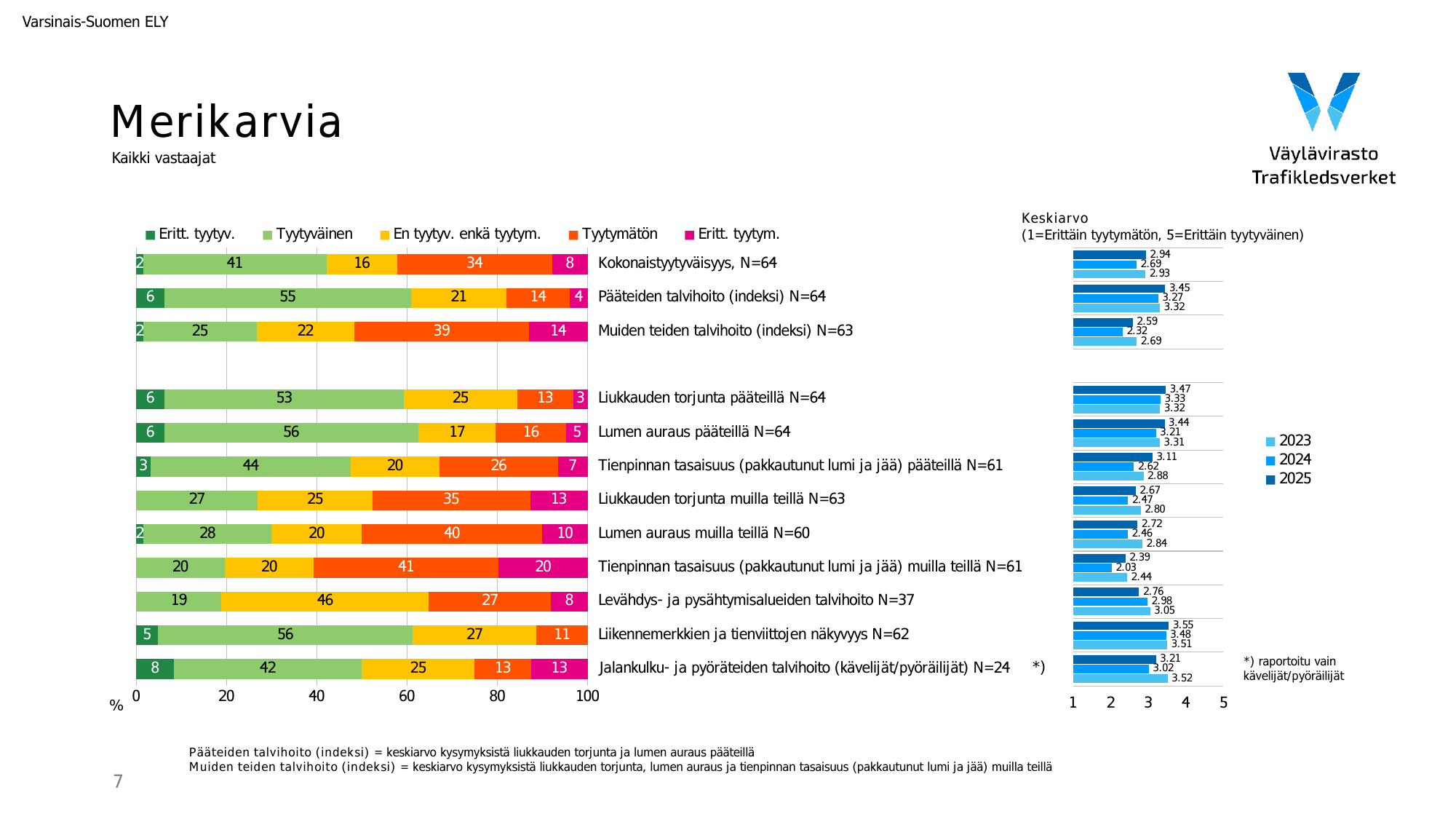

Varsinais-Suomen ELY
# Merikarvia
Kaikki vastaajat
Keskiarvo
(1=Erittäin tyytymätön, 5=Erittäin tyytyväinen)

### Chart

| Category | Eritt. tyytyv. | Tyytyväinen | En tyytyv. enkä tyytym. | Tyytymätön | Eritt. tyytym. |
|---|---|---|---|---|---|
| Kokonaistyytyväisyys, N=64 | 1.5625 | 40.625 | 15.625 | 34.375 | 7.8125 |
| Pääteiden talvihoito (indeksi) N=64 | 6.25 | 54.6875 | 21.09375 | 14.0625 | 3.90625 |
| Muiden teiden talvihoito (indeksi) N=63 | 1.666667 | 24.99653033333333 | 21.689652 | 38.63474733333334 | 14.123514666666667 |
|  | None | None | None | None | None |
| Liukkauden torjunta pääteillä N=64 | 6.25 | 53.125 | 25.0 | 12.5 | 3.125 |
| Lumen auraus pääteillä N=64 | 6.25 | 56.25 | 17.1875 | 15.625 | 4.6875 |
| Tienpinnan tasaisuus (pakkautunut lumi ja jää) pääteillä N=61 | 3.278689 | 44.262295 | 19.672131 | 26.229508 | 6.557377 |
| Liukkauden torjunta muilla teillä N=63 | None | 26.984127 | 25.396825 | 34.920635 | 12.698413 |
| Lumen auraus muilla teillä N=60 | 1.666667 | 28.333333 | 20.0 | 40.0 | 10.0 |
| Tienpinnan tasaisuus (pakkautunut lumi ja jää) muilla teillä N=61 | None | 19.672131 | 19.672131 | 40.983607 | 19.672131 |
| Levähdys- ja pysähtymisalueiden talvihoito N=37 | None | 18.918919 | 45.945946 | 27.027027 | 8.108108 |
| Liikennemerkkien ja tienviittojen näkyvyys N=62 | 4.83871 | 56.451613 | 27.419355 | 11.290323 | None |
| Jalankulku- ja pyöräteiden talvihoito (kävelijät/pyöräilijät) N=24 | 8.333333 | 41.666667 | 25.0 | 12.5 | 12.5 |

### Chart

| Category | 2025 | 2024 | 2023 |
|---|---|---|---|
*) raportoitu vain
kävelijät/pyöräilijät
*)
%
Pääteiden talvihoito (indeksi) = keskiarvo kysymyksistä liukkauden torjunta ja lumen auraus pääteillä
Muiden teiden talvihoito (indeksi) = keskiarvo kysymyksistä liukkauden torjunta, lumen auraus ja tienpinnan tasaisuus (pakkautunut lumi ja jää) muilla teillä

7